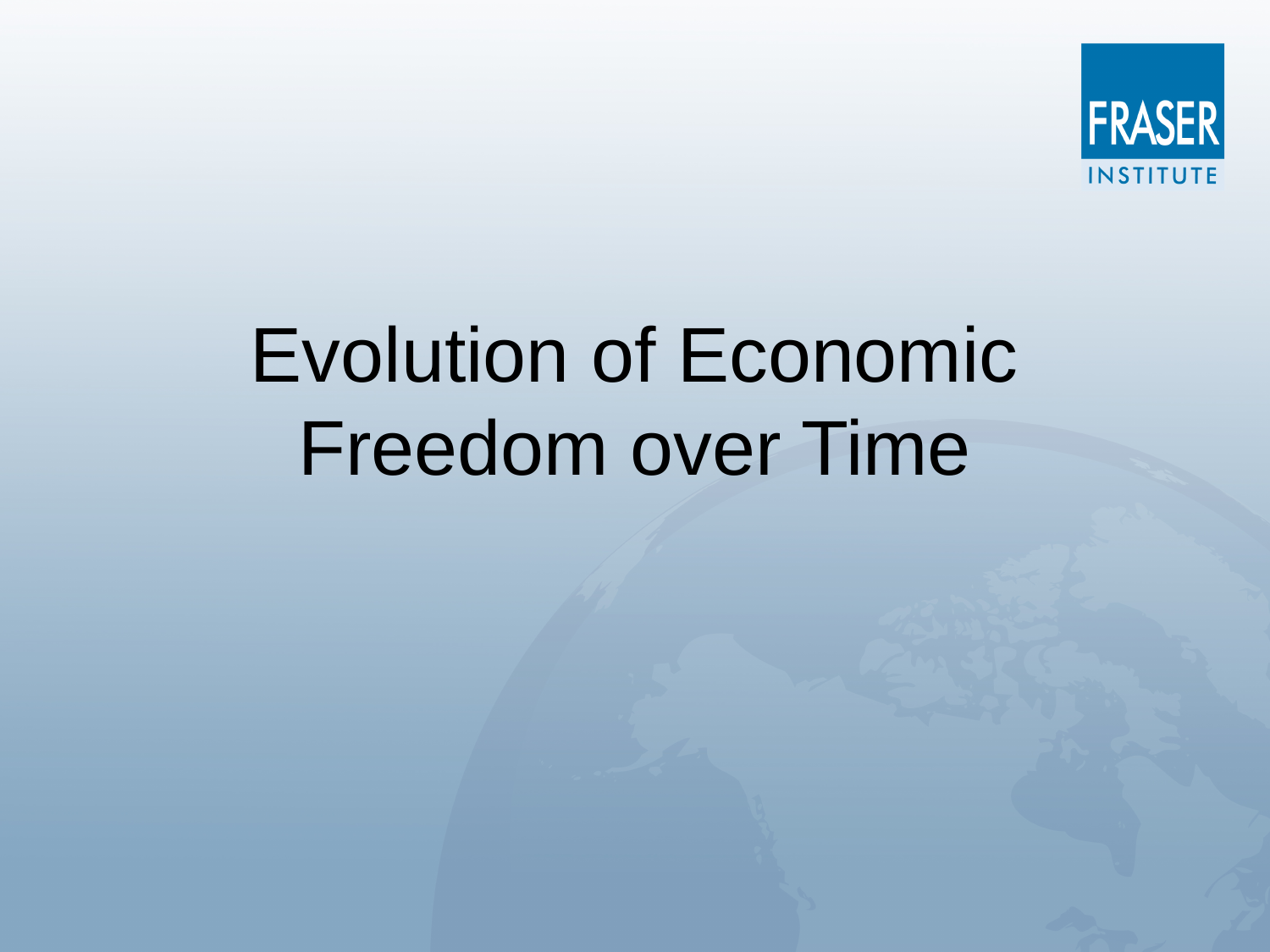

# Evolution of Economic Freedom over Time